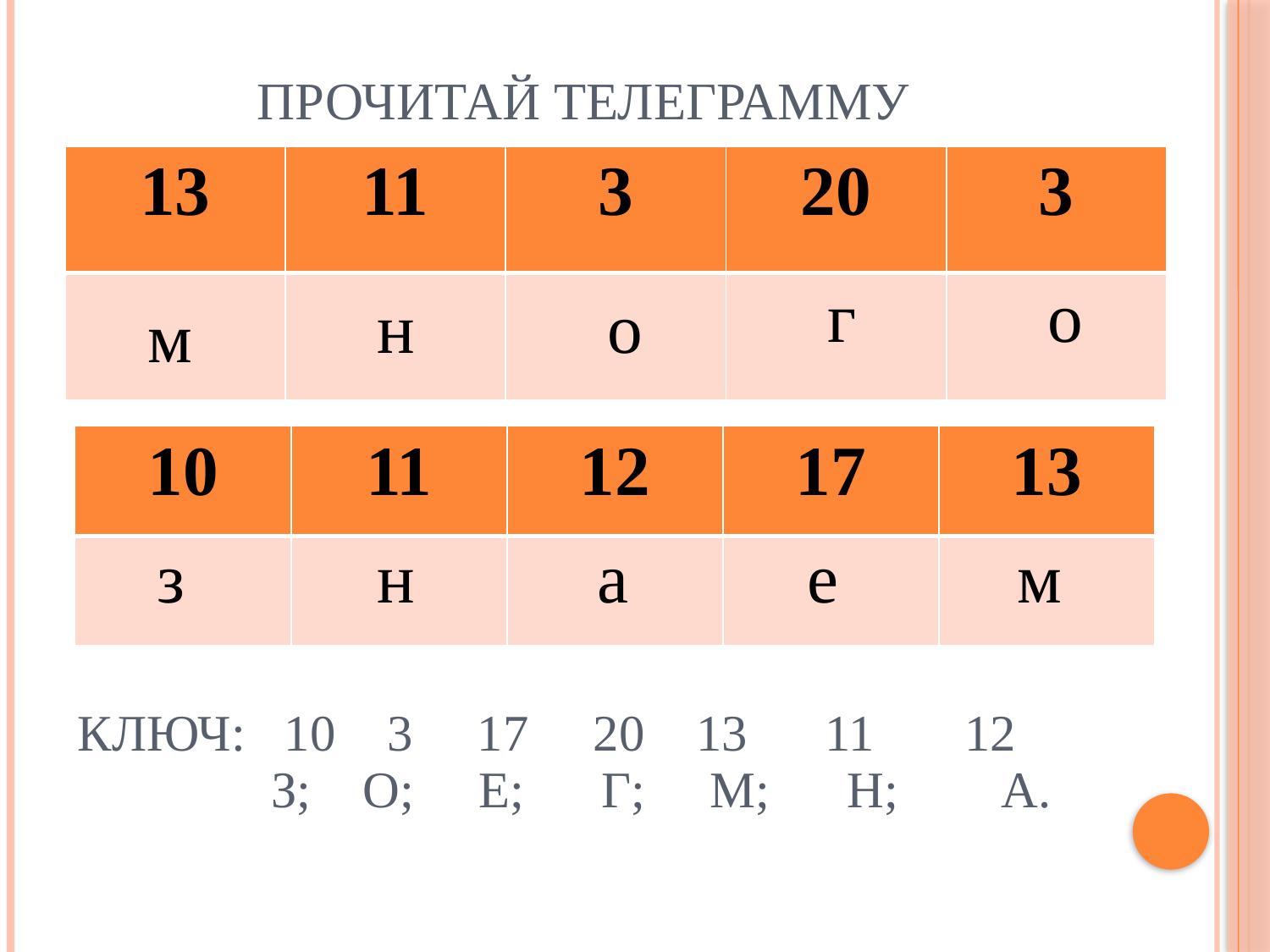

# прочитай телеграмму
| 13 | 11 | 3 | 20 | 3 |
| --- | --- | --- | --- | --- |
|  |  |  |  |  |
г
о
н
о
м
| 10 | 11 | 12 | 17 | 13 |
| --- | --- | --- | --- | --- |
|  |  |  |  |  |
з
н
а
е
м
ключ:   10    3     17     20    13      11       12
               з;    о;     е;      г;     м;      н;        а.